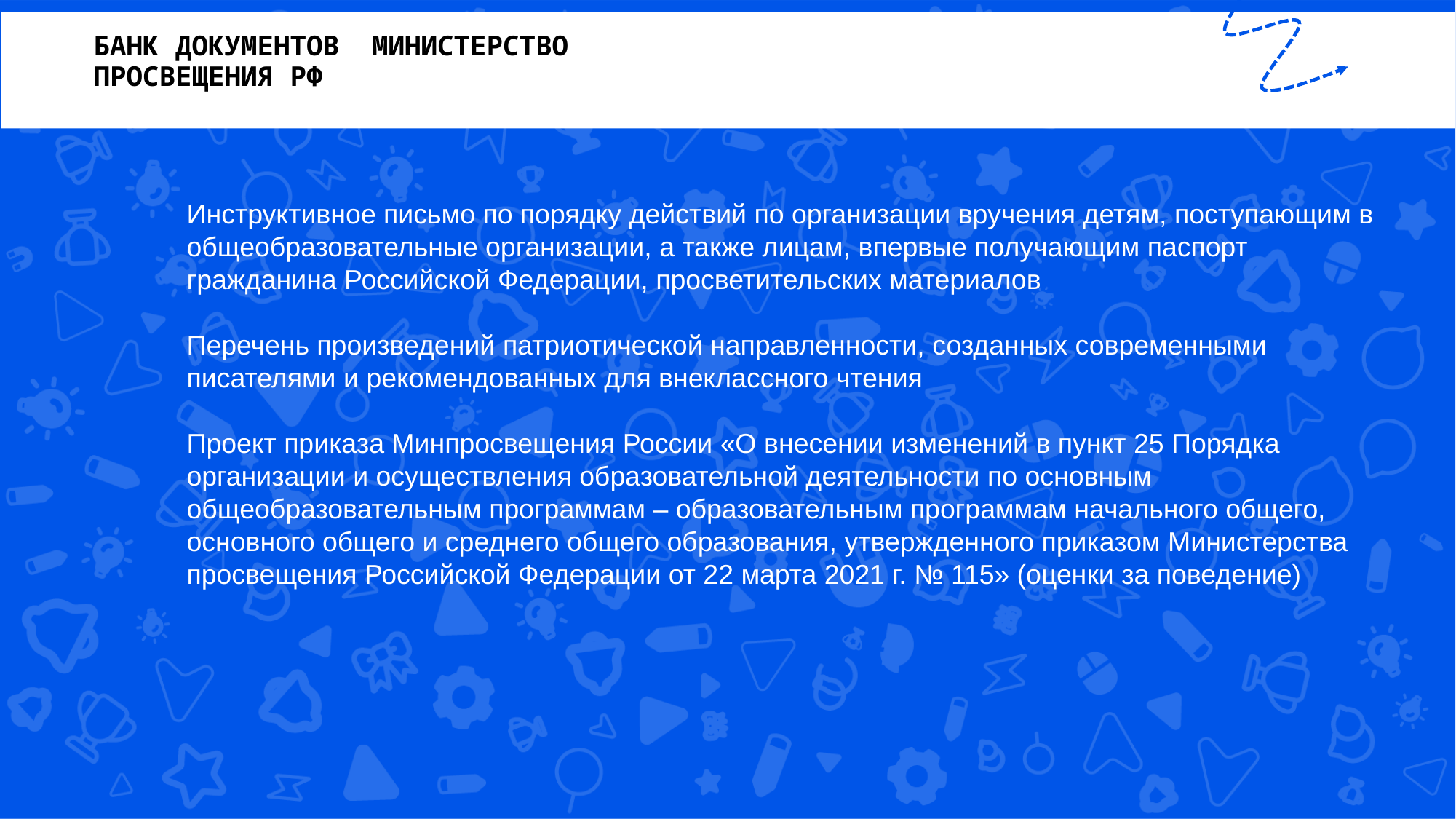

БАНК ДОКУМЕНТОВ  МИНИСТЕРСТВО ПРОСВЕЩЕНИЯ РФ
Инструктивное письмо по порядку действий по организации вручения детям, поступающим в общеобразовательные организации, а также лицам, впервые получающим паспорт гражданина Российской Федерации, просветительских материалов

Перечень произведений патриотической направленности, созданных современными писателями и рекомендованных для внеклассного чтения

Проект приказа Минпросвещения России «О внесении изменений в пункт 25 Порядка организации и осуществления образовательной деятельности по основным общеобразовательным программам – образовательным программам начального общего, основного общего и среднего общего образования, утвержденного приказом Министерства просвещения Российской Федерации от 22 марта 2021 г. № 115» (оценки за поведение)